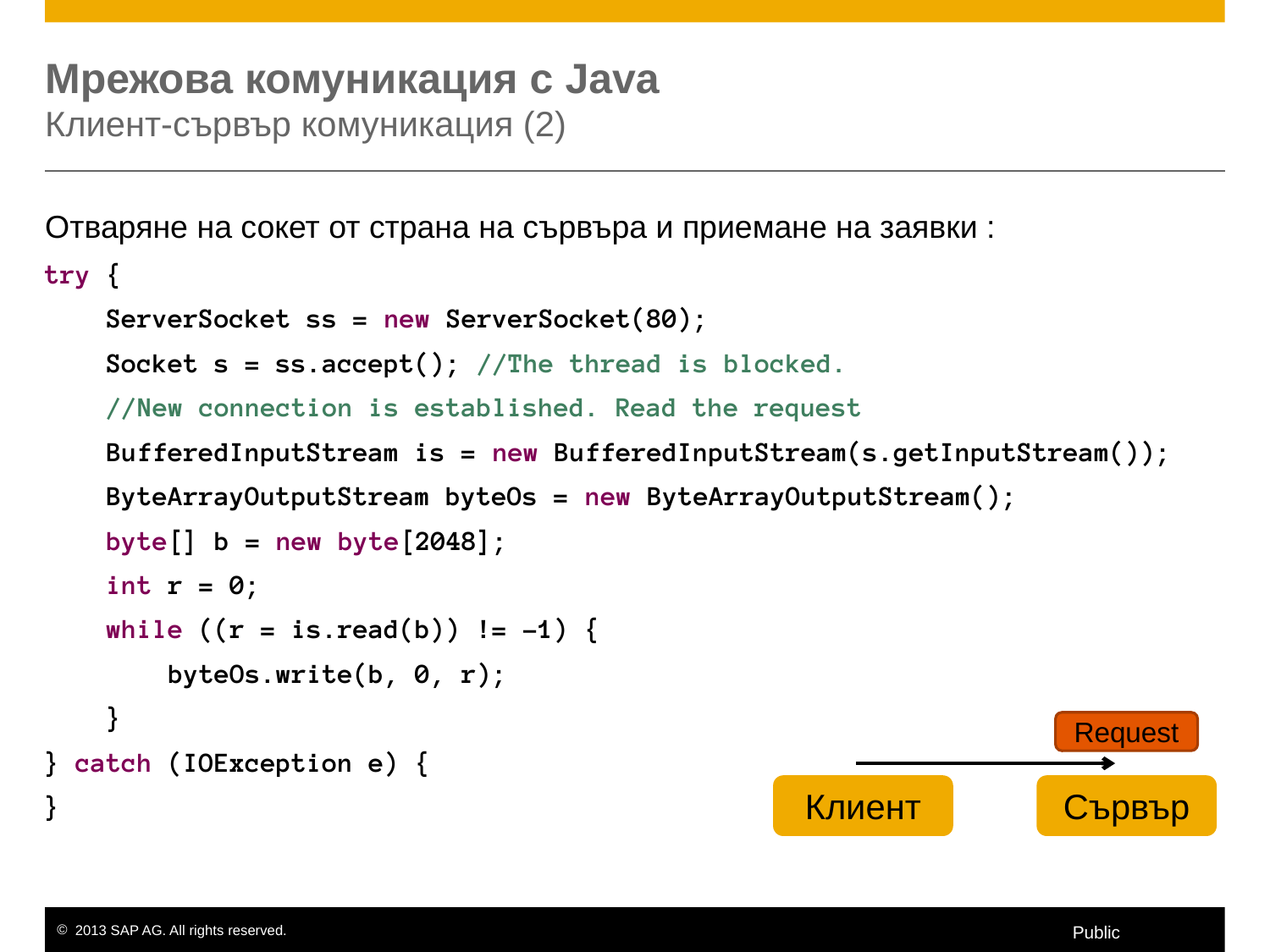

# Мрежова комуникация с Java Клиент-сървър комуникация (2)
Отваряне на сокет от страна на сървъра и приемане на заявки :
try {
    ServerSocket ss = new ServerSocket(80);
    Socket s = ss.accept(); //The thread is blocked.
    //New connection is established. Read the request
    BufferedInputStream is = new BufferedInputStream(s.getInputStream());
    ByteArrayOutputStream byteOs = new ByteArrayOutputStream();
    byte[] b = new byte[2048];
    int r = 0;
    while ((r = is.read(b)) != -1) {
        byteOs.write(b, 0, r);
    }
} catch (IOException e) {
}

Request

Клиент

Сървър